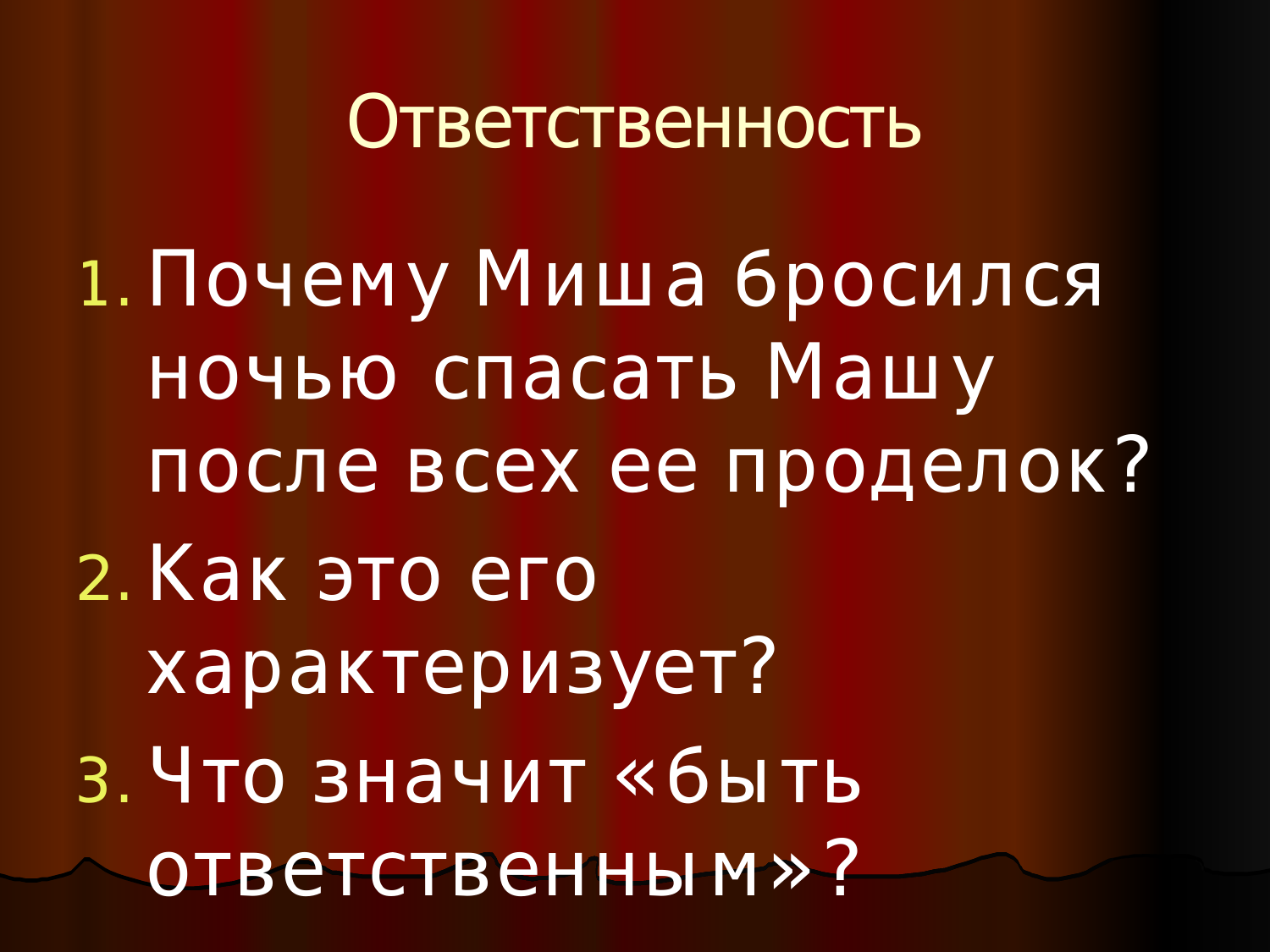

# Ответственность
Почему Миша бросился ночью спасать Машу после всех ее проделок?
Как это его характеризует?
Что значит «быть ответственным»?